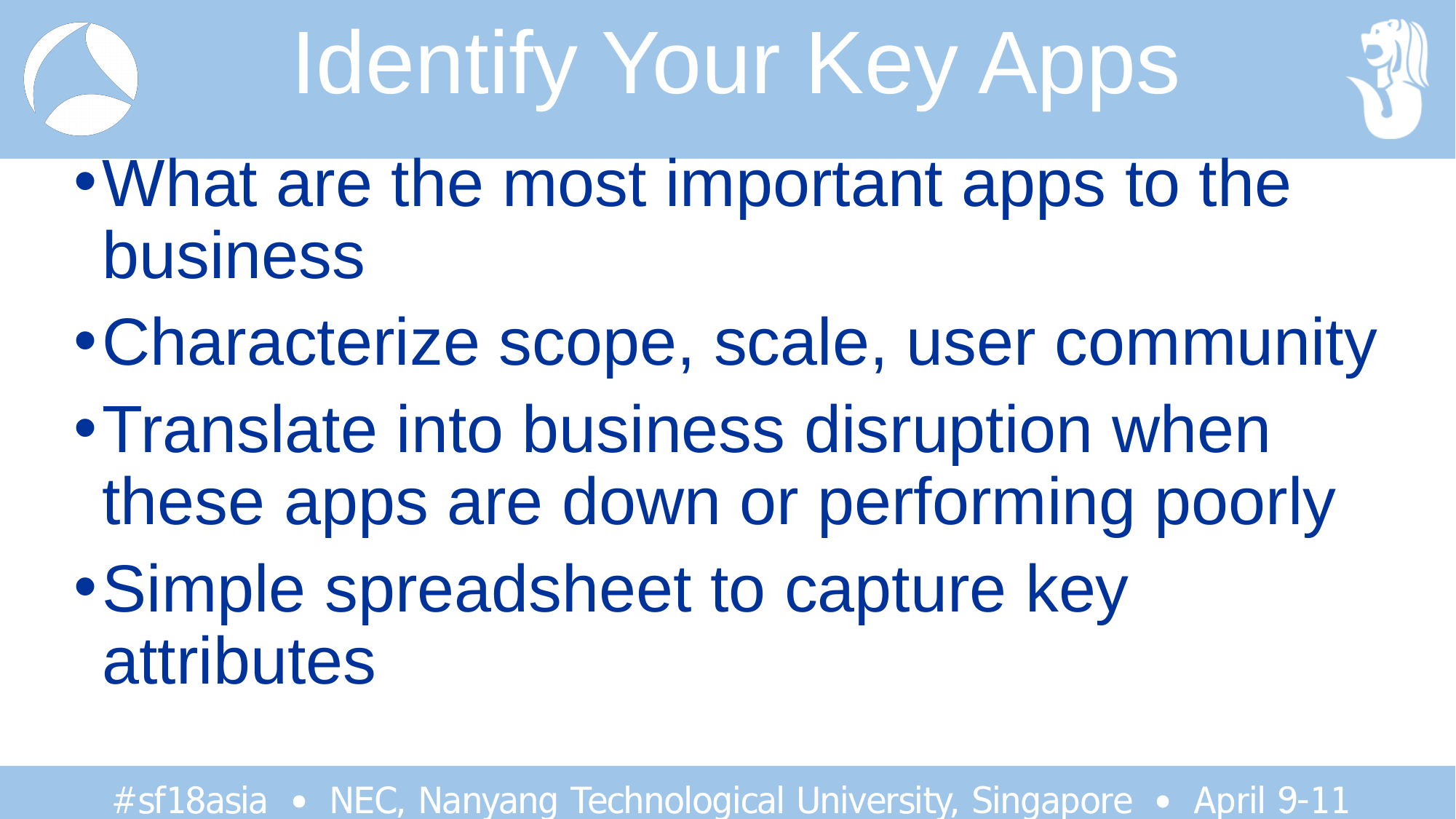

# Identify Your Key Apps
What are the most important apps to the business
Characterize scope, scale, user community
Translate into business disruption when these apps are down or performing poorly
Simple spreadsheet to capture key attributes